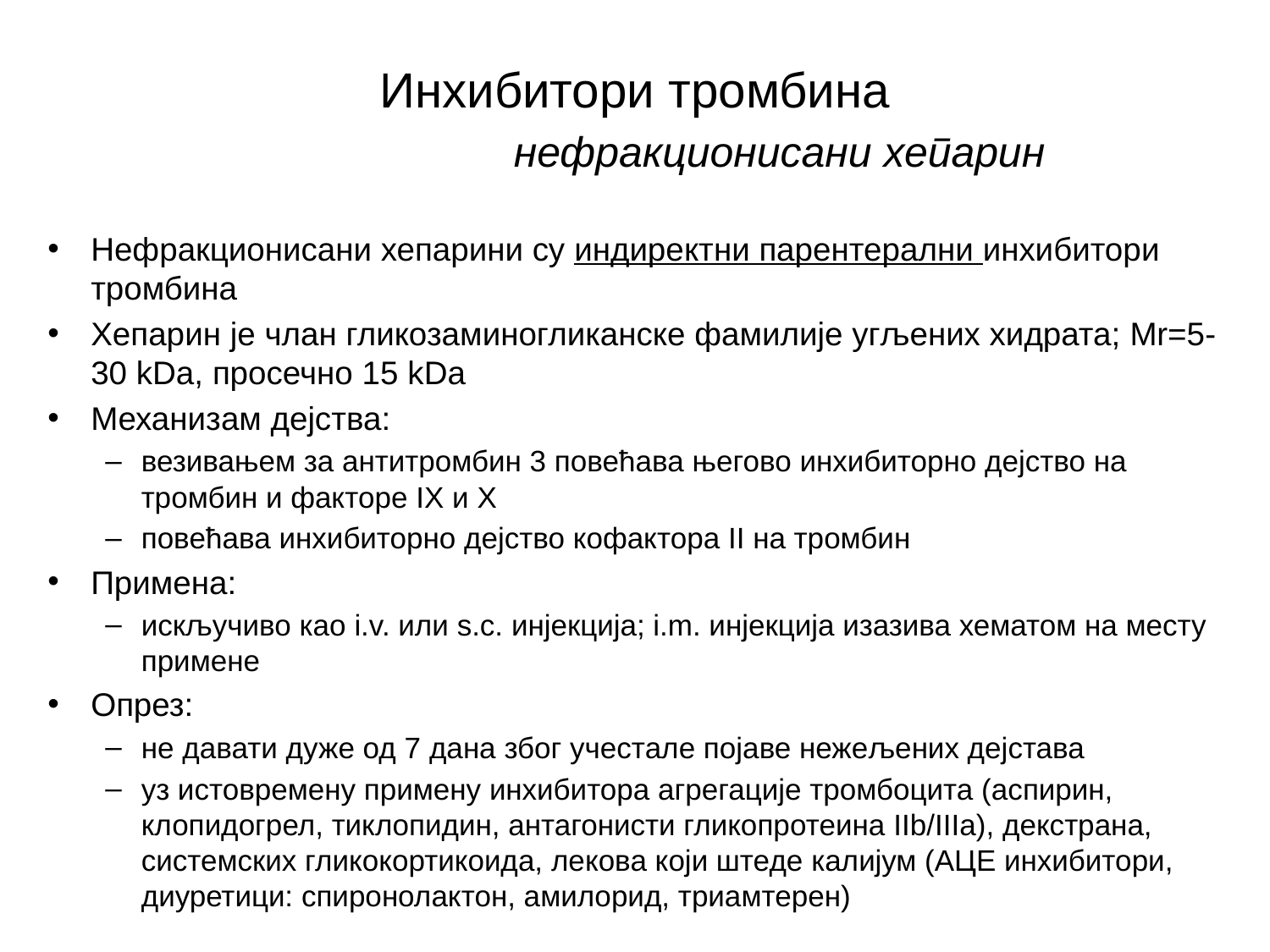

# Инхибитори тромбина нефракционисани хепарин
Нефракционисани хепарини су индиректни парентерални инхибитори тромбина
Хепарин je члан гликозаминогликанске фамилије угљених хидрата; Mr=5-30 kDa, просечно 15 kDa
Механизам дејства:
везивањем за антитромбин 3 повећава његово инхибиторно дејство на тромбин и факторе IX и X
повећава инхибиторно дејство кофактора II на тромбин
Примена:
искључиво као i.v. или s.c. инјекција; i.m. инјекција изазива хематом на месту примене
Опрез:
не давати дуже од 7 дана због учестале појаве нежељених дејстава
уз истовремену примену инхибитора агрегације тромбоцита (аспирин, клопидогрел, тиклопидин, антагонисти гликопротеина IIb/IIIa), декстрана, системских гликокортикоида, лекова који штеде калијум (АЦЕ инхибитори, диуретици: спиронолактон, амилорид, триамтерен)